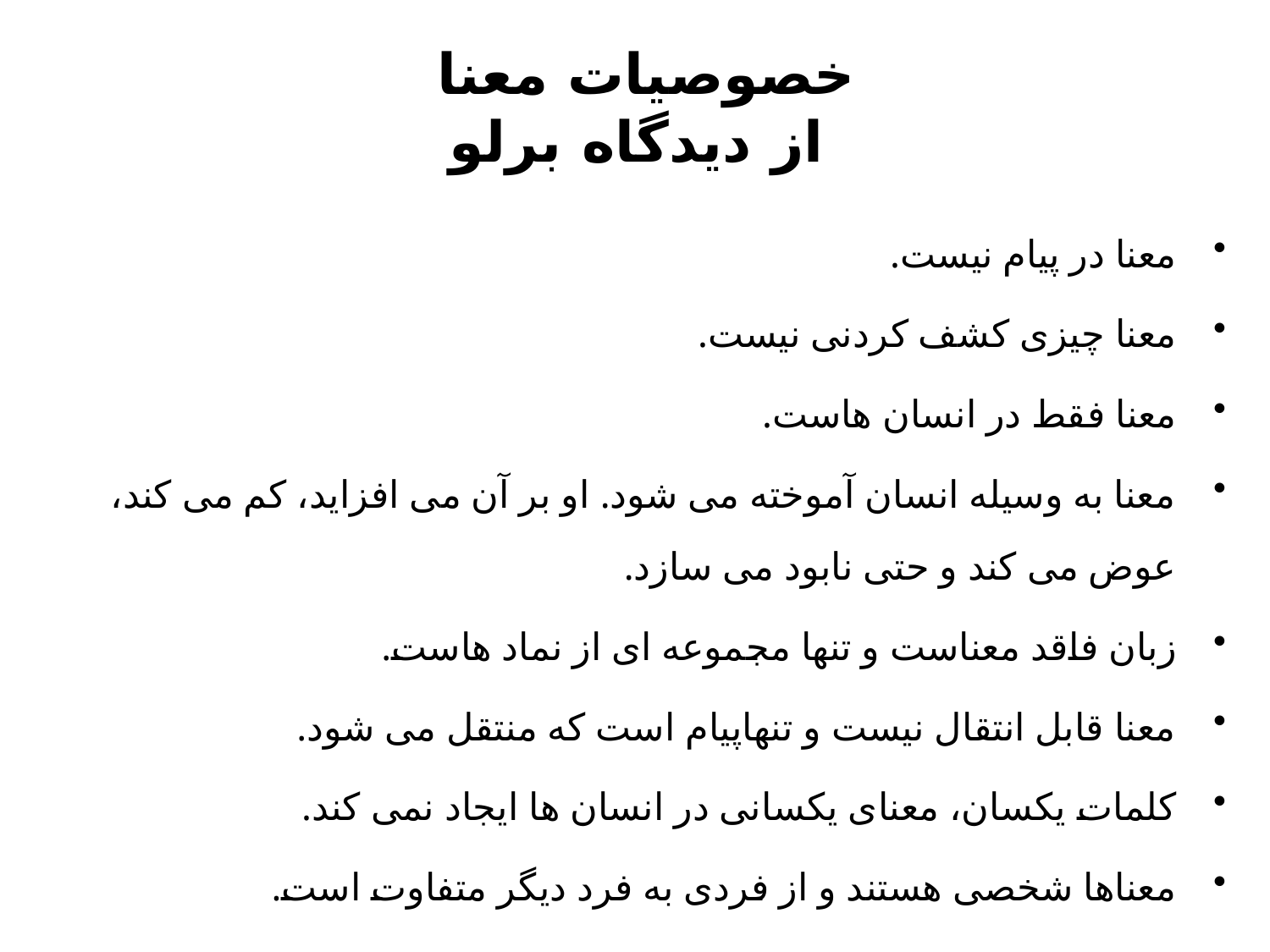

# خصوصيات معنا از ديدگاه برلو
معنا در پيام نيست.
معنا چيزی کشف کردنی نيست.
معنا فقط در انسان هاست.
معنا به وسيله انسان آموخته می شود. او بر آن می افزايد، کم می کند، عوض می کند و حتی نابود می سازد.
زبان فاقد معناست و تنها مجموعه ای از نماد هاست.
معنا قابل انتقال نيست و تنهاپيام است که منتقل می شود.
کلمات يکسان، معنای يکسانی در انسان ها ايجاد نمی کند.
معناها شخصی هستند و از فردی به فرد ديگر متفاوت است.